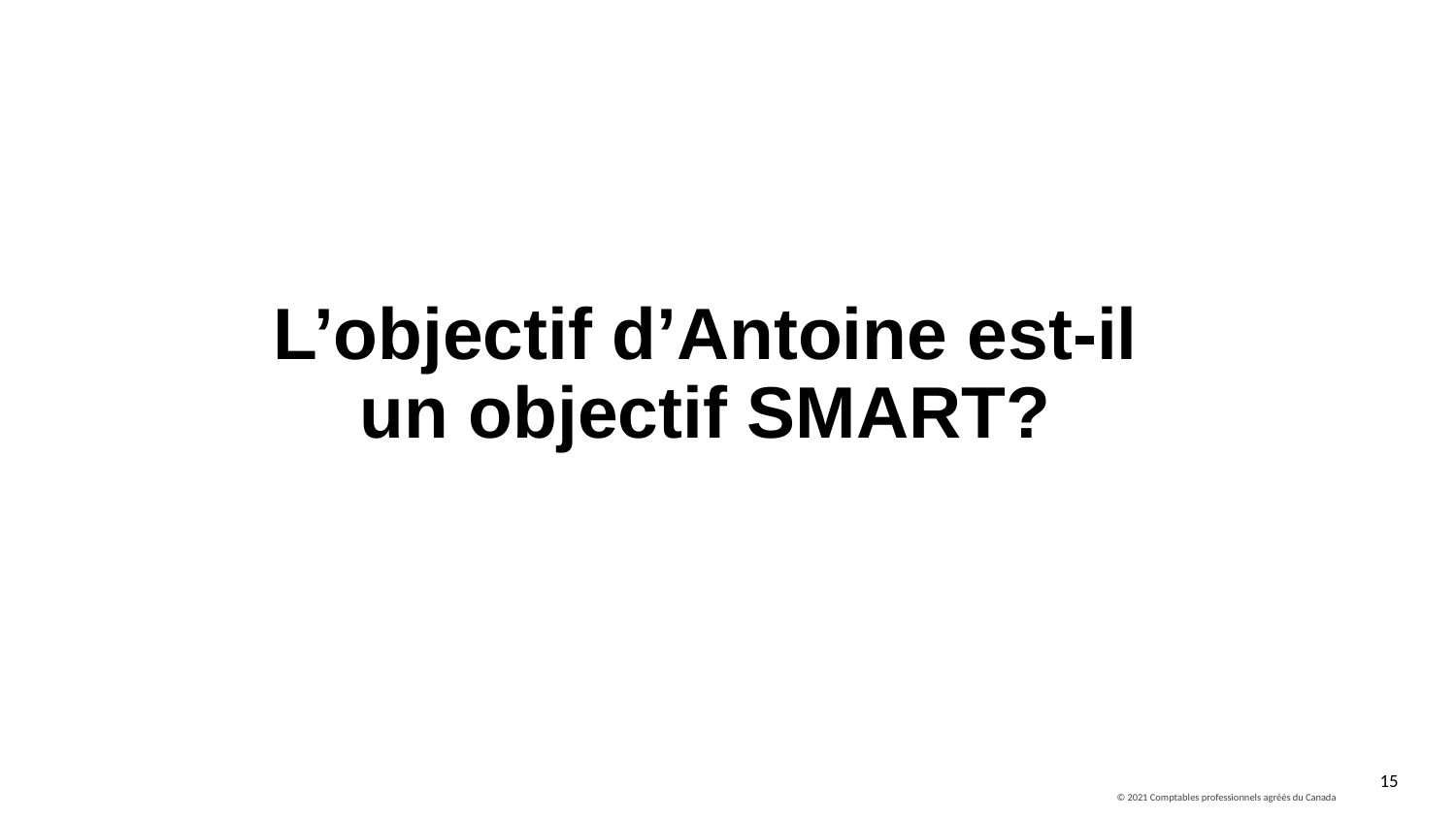

# L’objectif d’Antoine est-il un objectif SMART?
15
© 2021 Comptables professionnels agréés du Canada